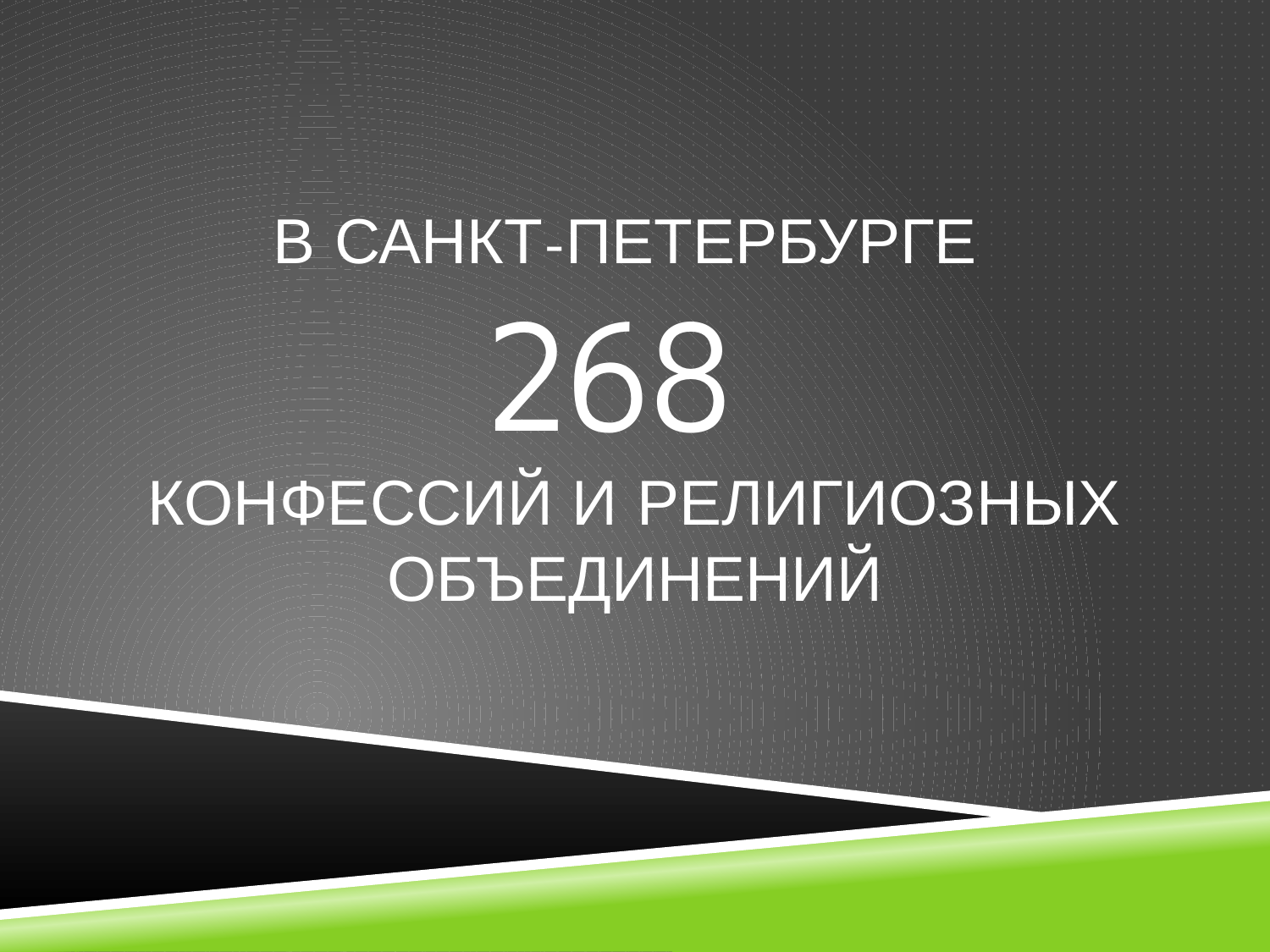

# В санкт-Петербурге 268 конфессий и религиозных объединений